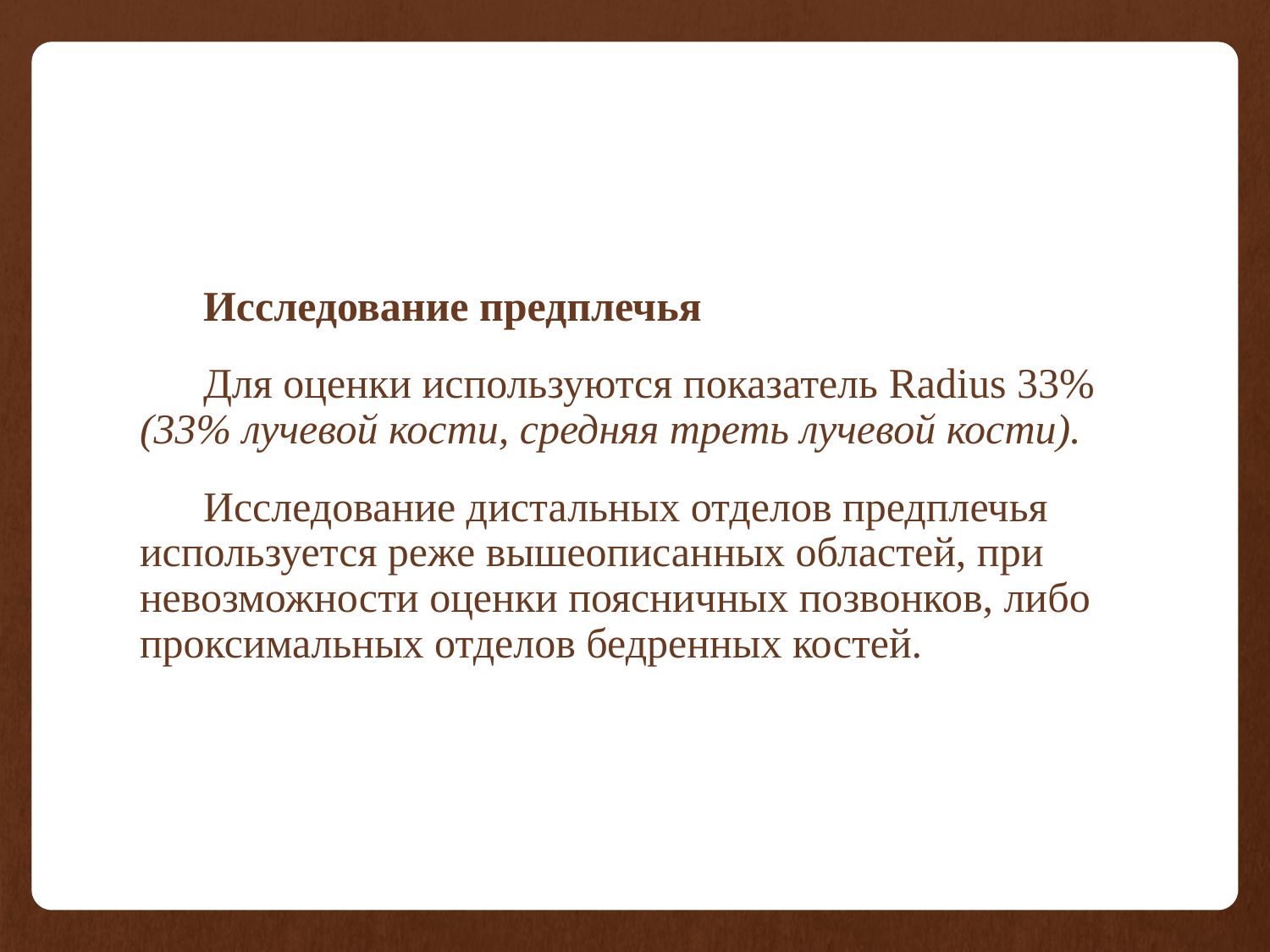

Исследование предплечья
Для оценки используются показатель Radius 33% (33% лучевой кости, средняя треть лучевой кости).
Исследование дистальных отделов предплечья используется реже вышеописанных областей, при невозможности оценки поясничных позвонков, либо проксимальных отделов бедренных костей.